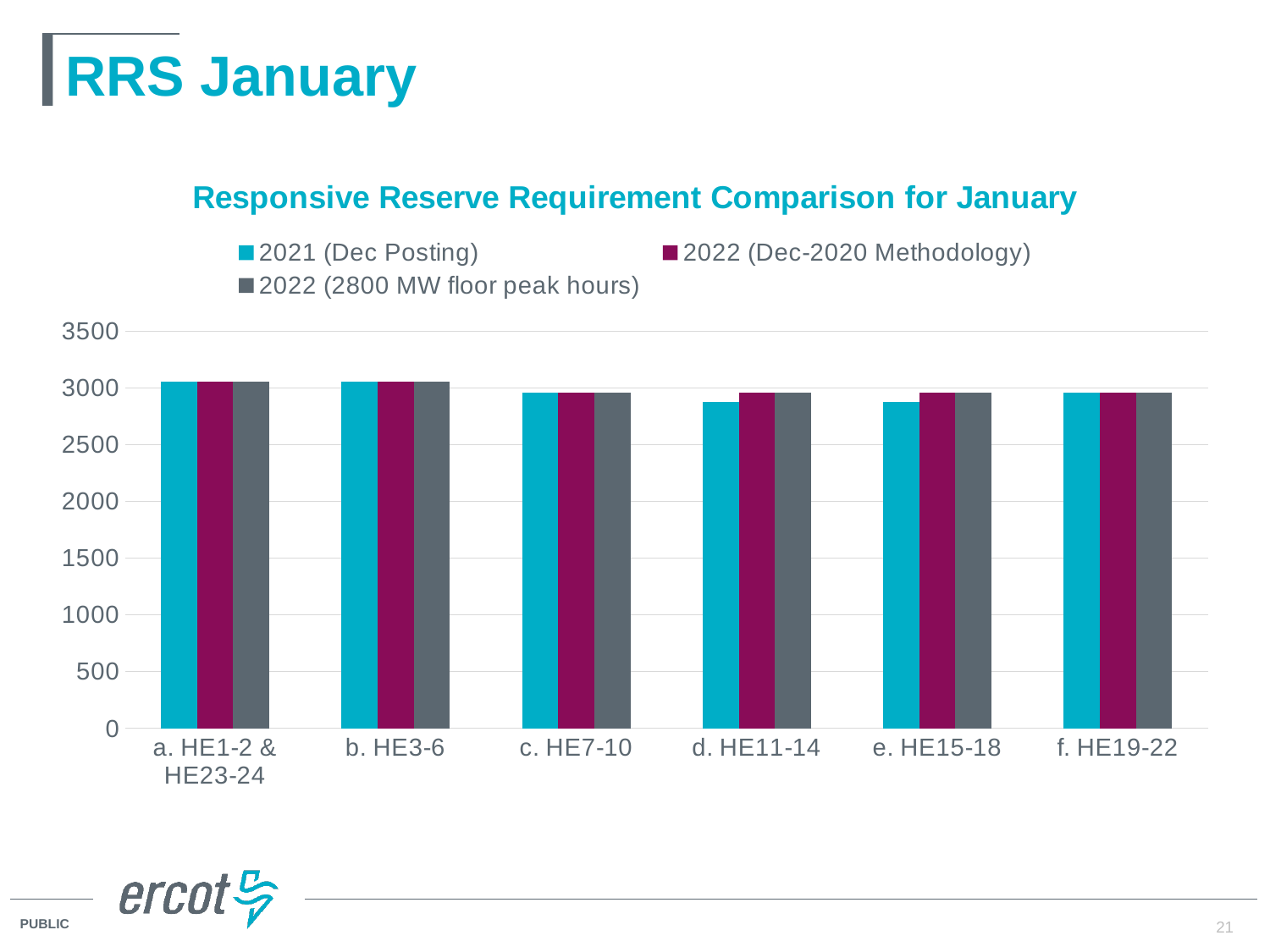

# RRS January

### Chart:

| Category | 2021 (Dec Posting) | 2022 (Dec-2020 Methodology) | 2022 (2800 MW floor peak hours)  | 2021 (July 12 Posting) |
|---|---|---|---|---|
| a. HE1-2 & HE23-24 | 3053.0 | 3053.0 | 3053.0 | 3053.0 |
| b. HE3-6 | 3053.0 | 3053.0 | 3053.0 | 3053.0 |
| c. HE7-10 | 2959.0 | 2959.0 | 2959.0 | 2959.0 |
| d. HE11-14 | 2880.0 | 2959.0 | 2959.0 | 2880.0 |
| e. HE15-18 | 2880.0 | 2959.0 | 2959.0 | 2880.0 |
| f. HE19-22 | 2959.0 | 2959.0 | 2959.0 | 2959.0 |
21